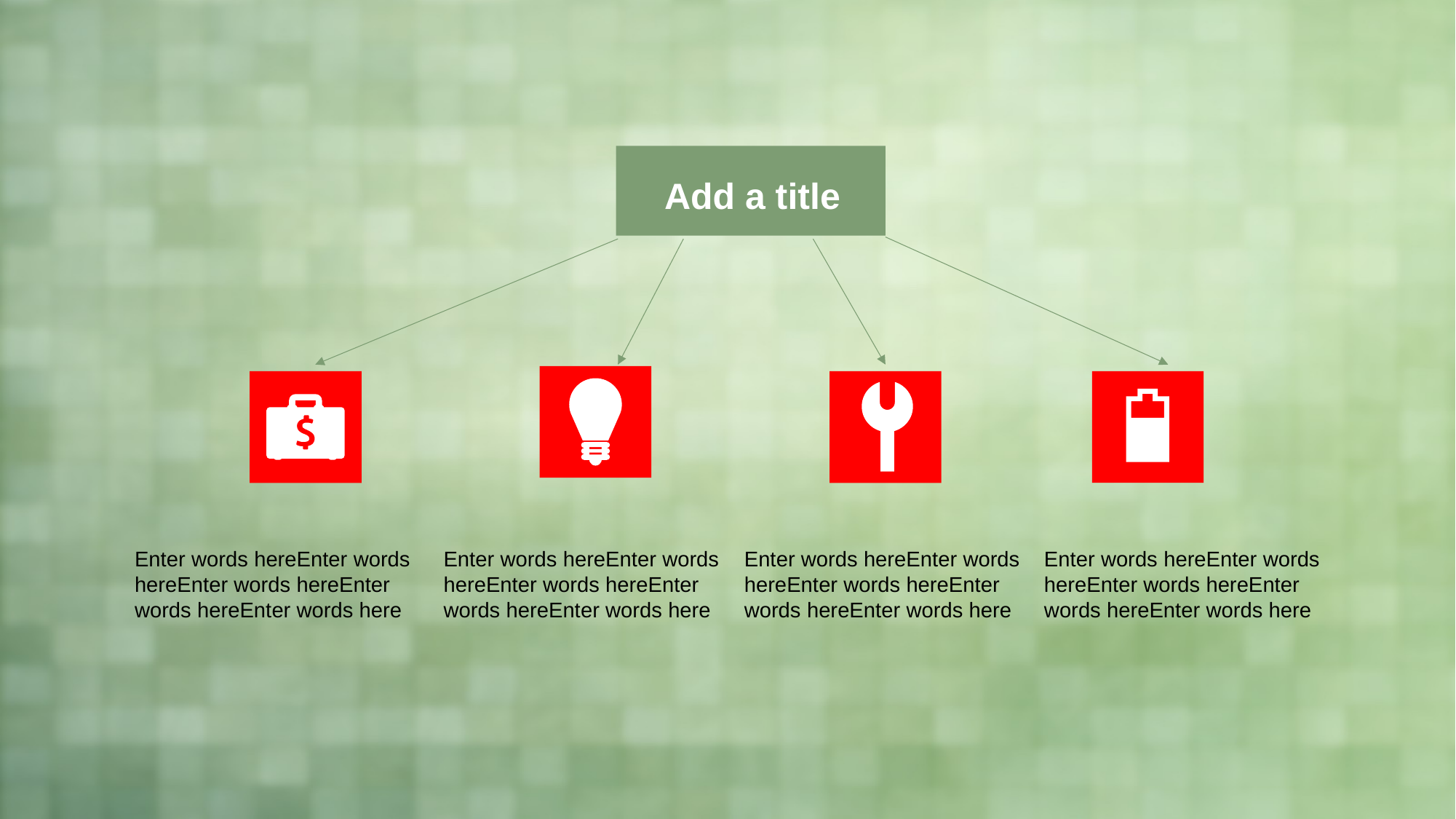

Add a title

Enter words hereEnter words hereEnter words hereEnter words hereEnter words here
Enter words hereEnter words hereEnter words hereEnter words hereEnter words here
Enter words hereEnter words hereEnter words hereEnter words hereEnter words here
Enter words hereEnter words hereEnter words hereEnter words hereEnter words here